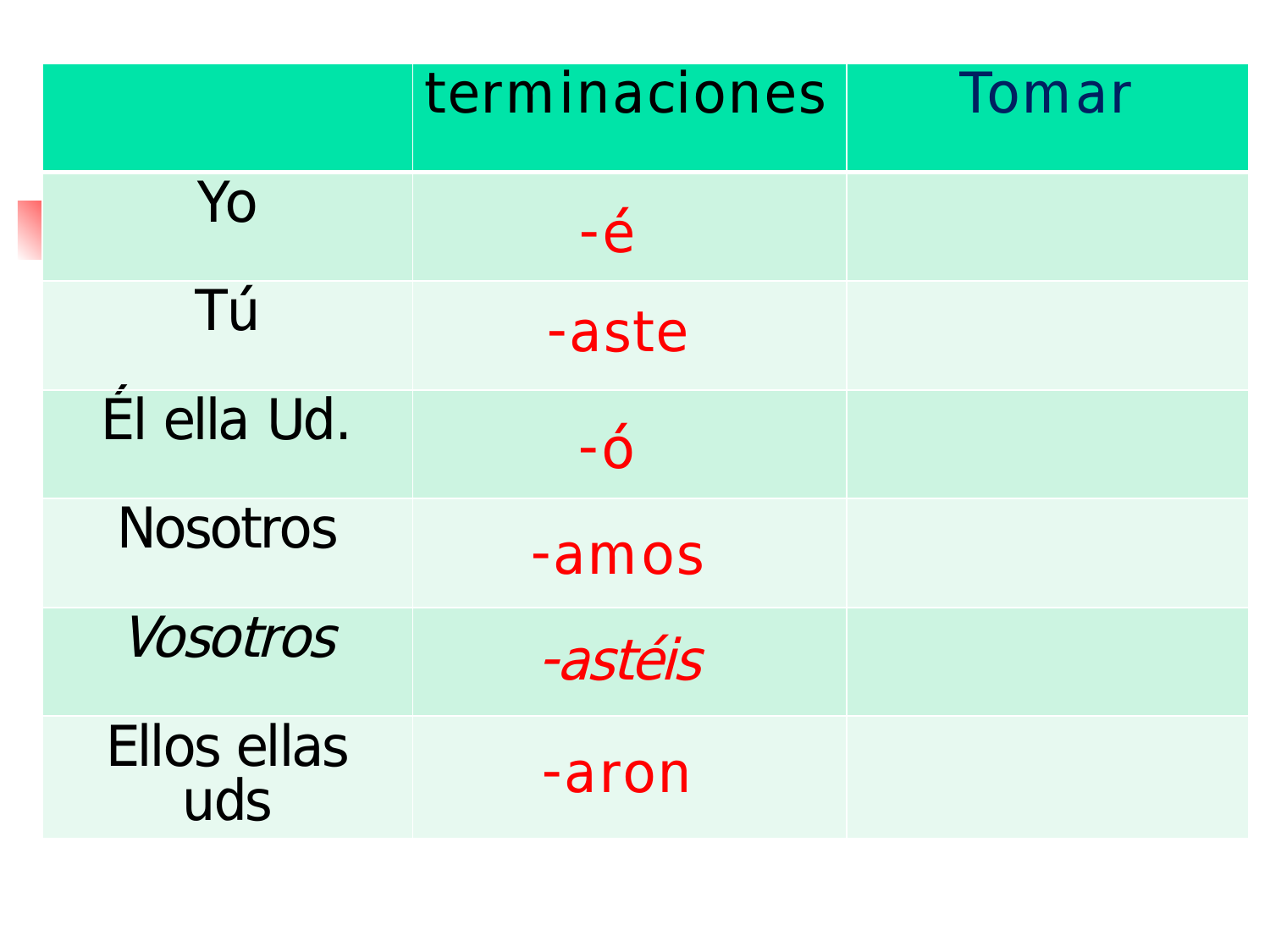

|  | terminaciones | Tomar |
| --- | --- | --- |
| Yo |  |  |
| Tú |  |  |
| Él ella Ud. |  |  |
| Nosotros |  |  |
| Vosotros |  |  |
| Ellos ellas uds |  |  |
-é
-aste
-ó
-amos
-astéis
-aron